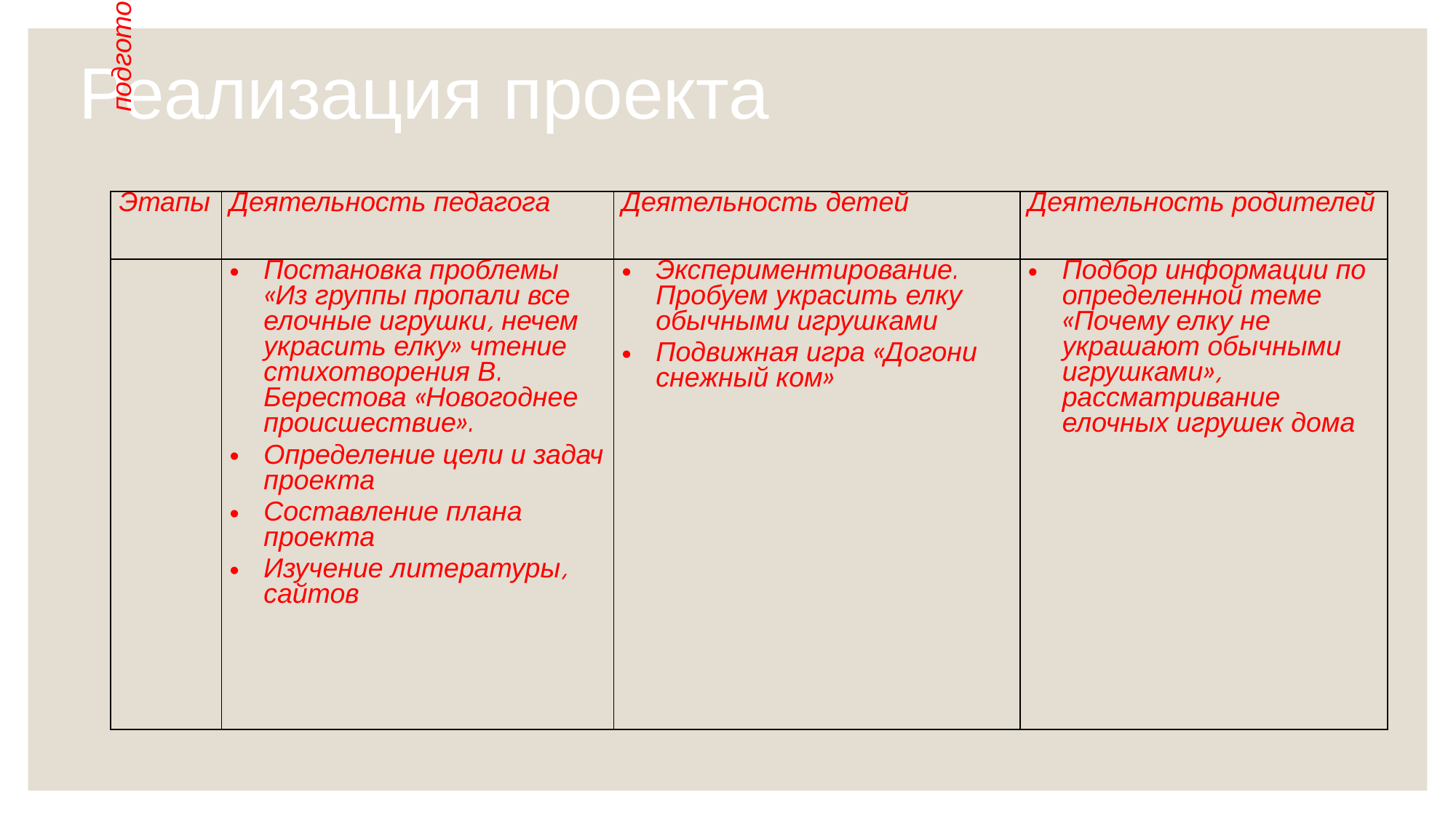

# Реализация проекта
| Этапы | Деятельность педагога | Деятельность детей | Деятельность родителей |
| --- | --- | --- | --- |
| подготовительный | Постановка проблемы «Из группы пропали все елочные игрушки, нечем украсить елку» чтение стихотворения В. Берестова «Новогоднее происшествие». Определение цели и задач проекта Составление плана проекта Изучение литературы, сайтов | Экспериментирование. Пробуем украсить елку обычными игрушками Подвижная игра «Догони снежный ком» | Подбор информации по определенной теме «Почему елку не украшают обычными игрушками», рассматривание елочных игрушек дома |